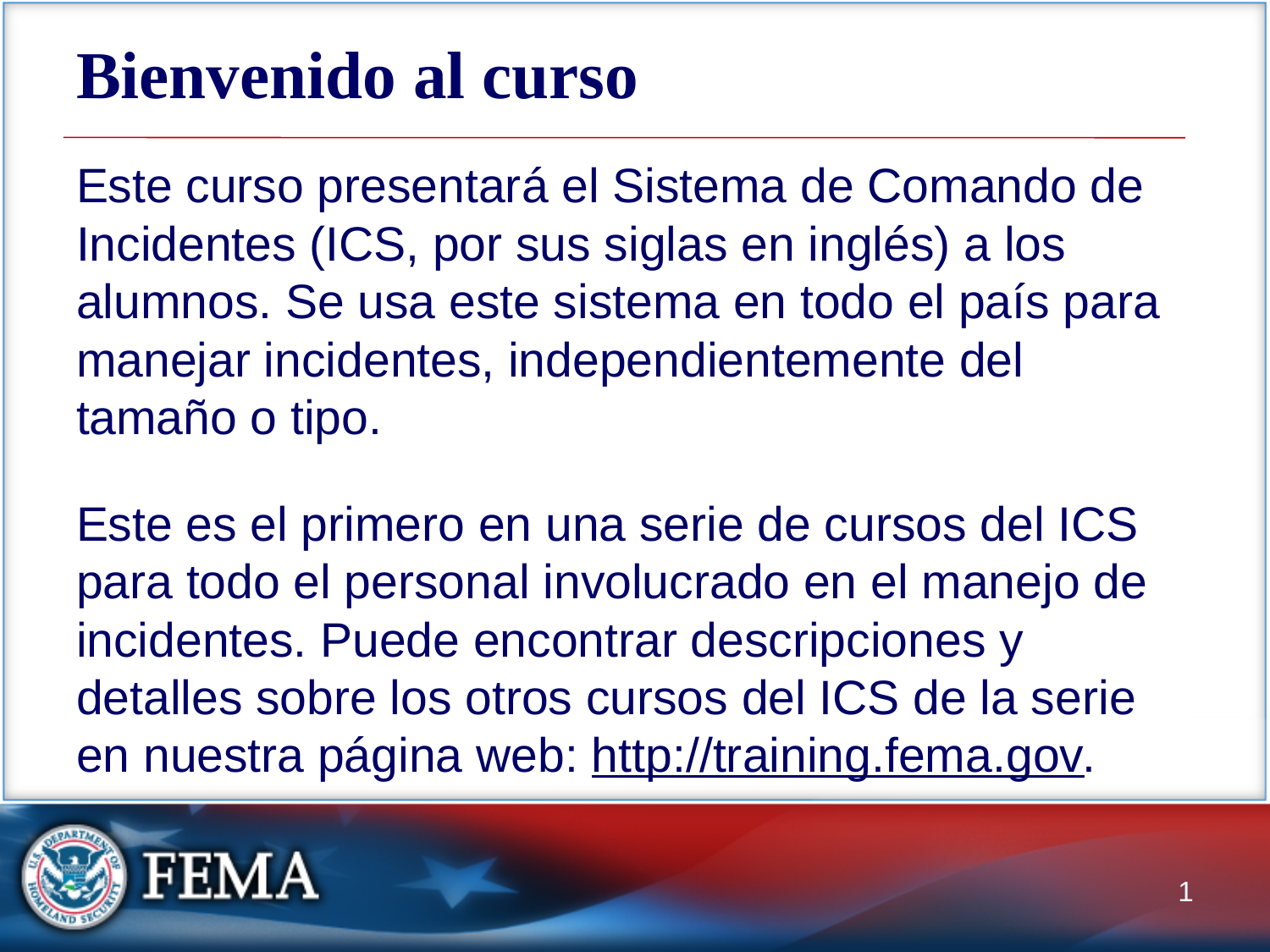

# Bienvenido al curso
Este curso presentará el Sistema de Comando de Incidentes (ICS, por sus siglas en inglés) a los alumnos. Se usa este sistema en todo el país para manejar incidentes, independientemente del tamaño o tipo.
Este es el primero en una serie de cursos del ICS para todo el personal involucrado en el manejo de incidentes. Puede encontrar descripciones y detalles sobre los otros cursos del ICS de la serie en nuestra página web: http://training.fema.gov.
1